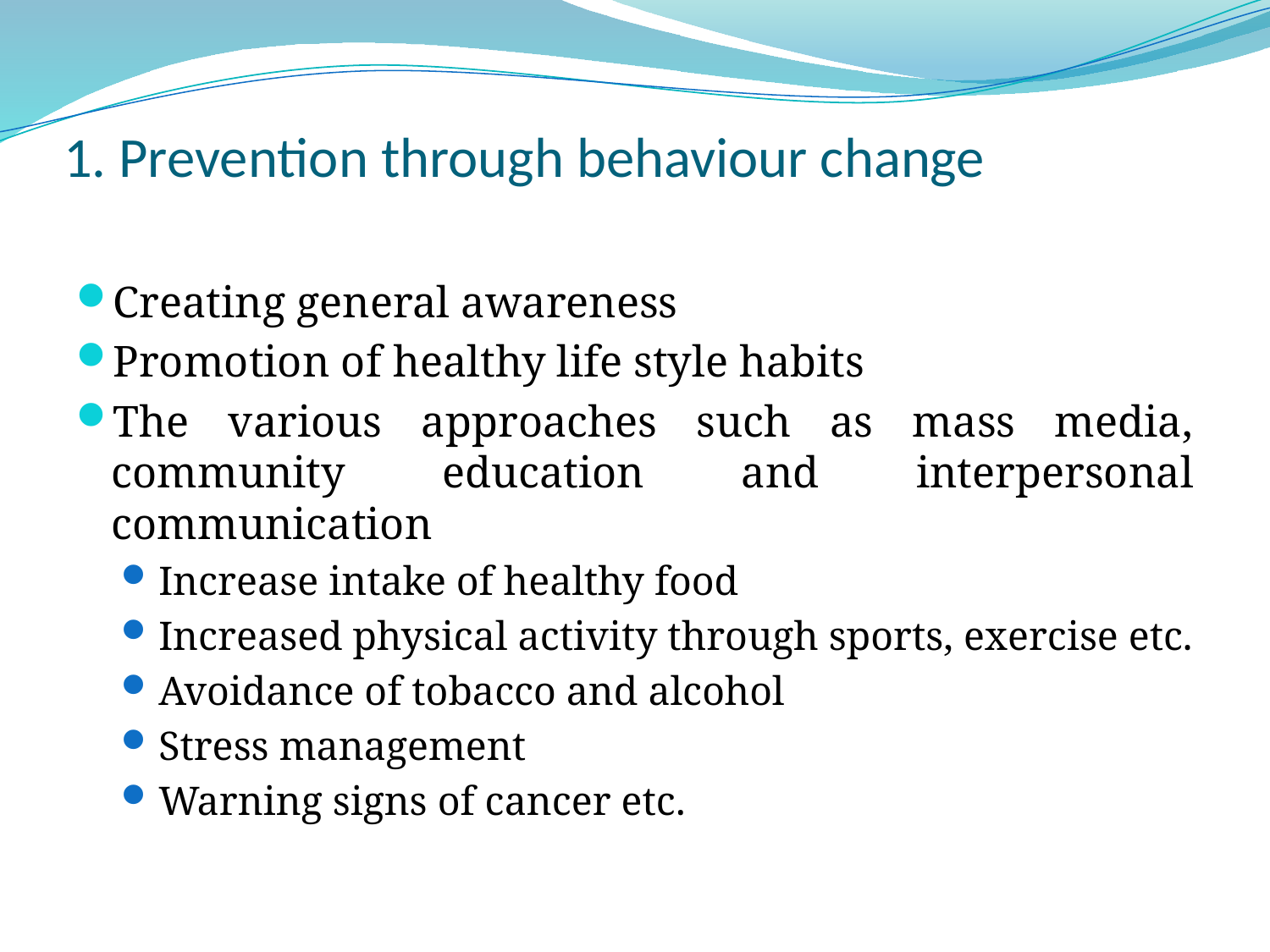

# 1. Prevention through behaviour change
Creating general awareness
Promotion of healthy life style habits
The various approaches such as mass media, community education and interpersonal communication
Increase intake of healthy food
Increased physical activity through sports, exercise etc.
Avoidance of tobacco and alcohol
Stress management
Warning signs of cancer etc.